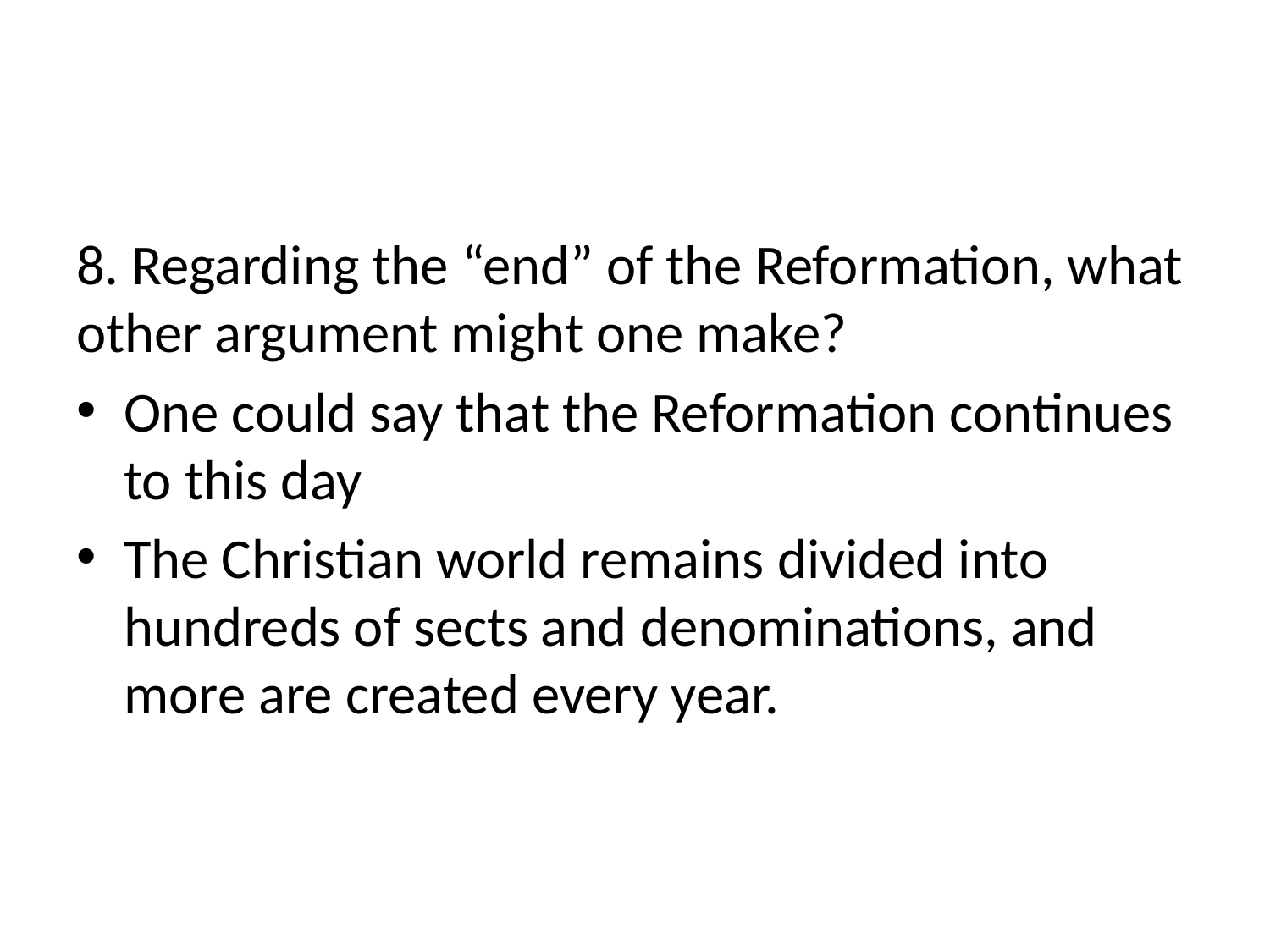

#
8. Regarding the “end” of the Reformation, what other argument might one make?
One could say that the Reformation continues to this day
The Christian world remains divided into hundreds of sects and denominations, and more are created every year.